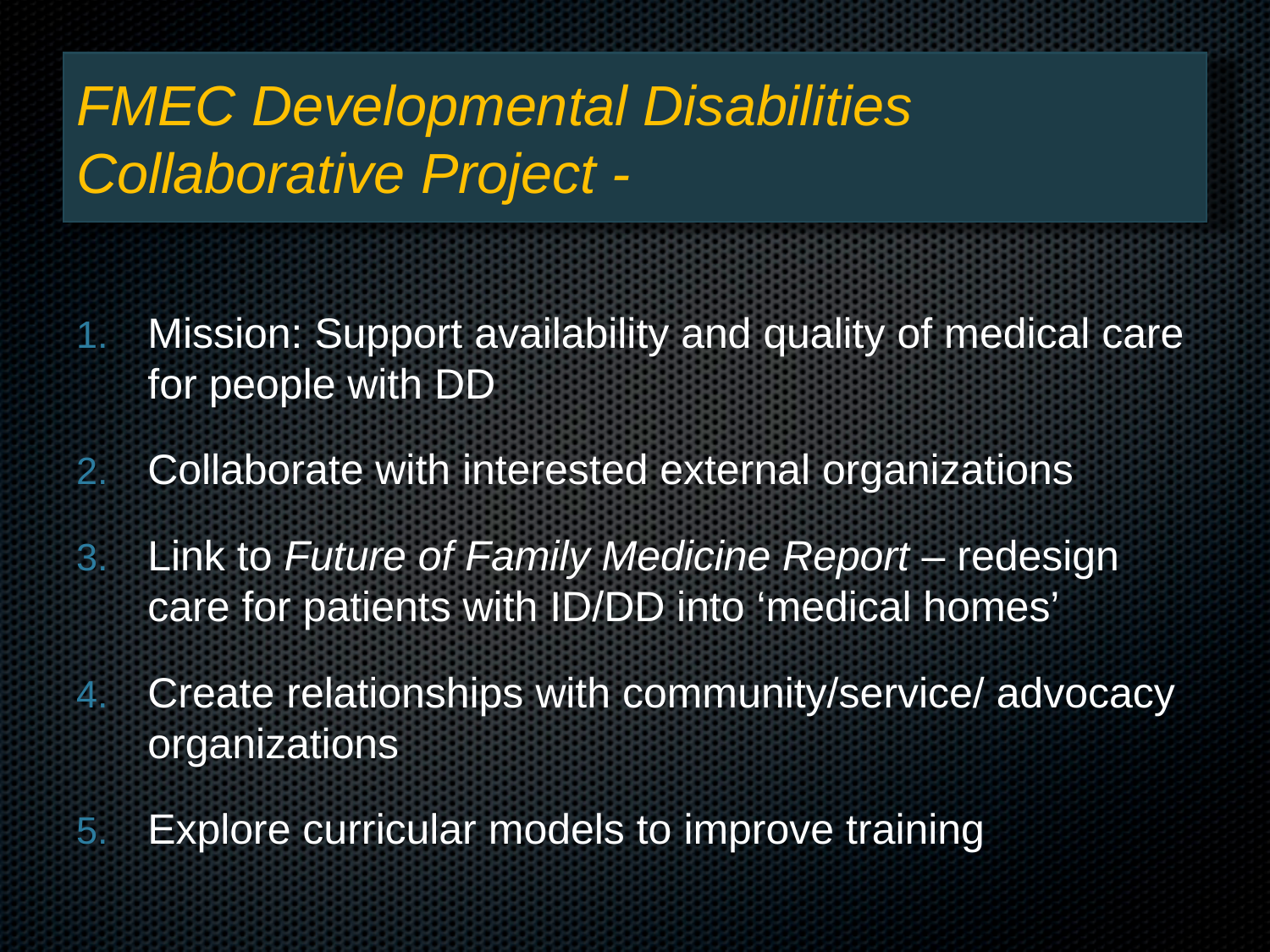

# FMEC Developmental Disabilities Collaborative Project -
Mission: Support availability and quality of medical care for people with DD
Collaborate with interested external organizations
Link to Future of Family Medicine Report – redesign care for patients with ID/DD into ‘medical homes’
Create relationships with community/service/ advocacy organizations
Explore curricular models to improve training